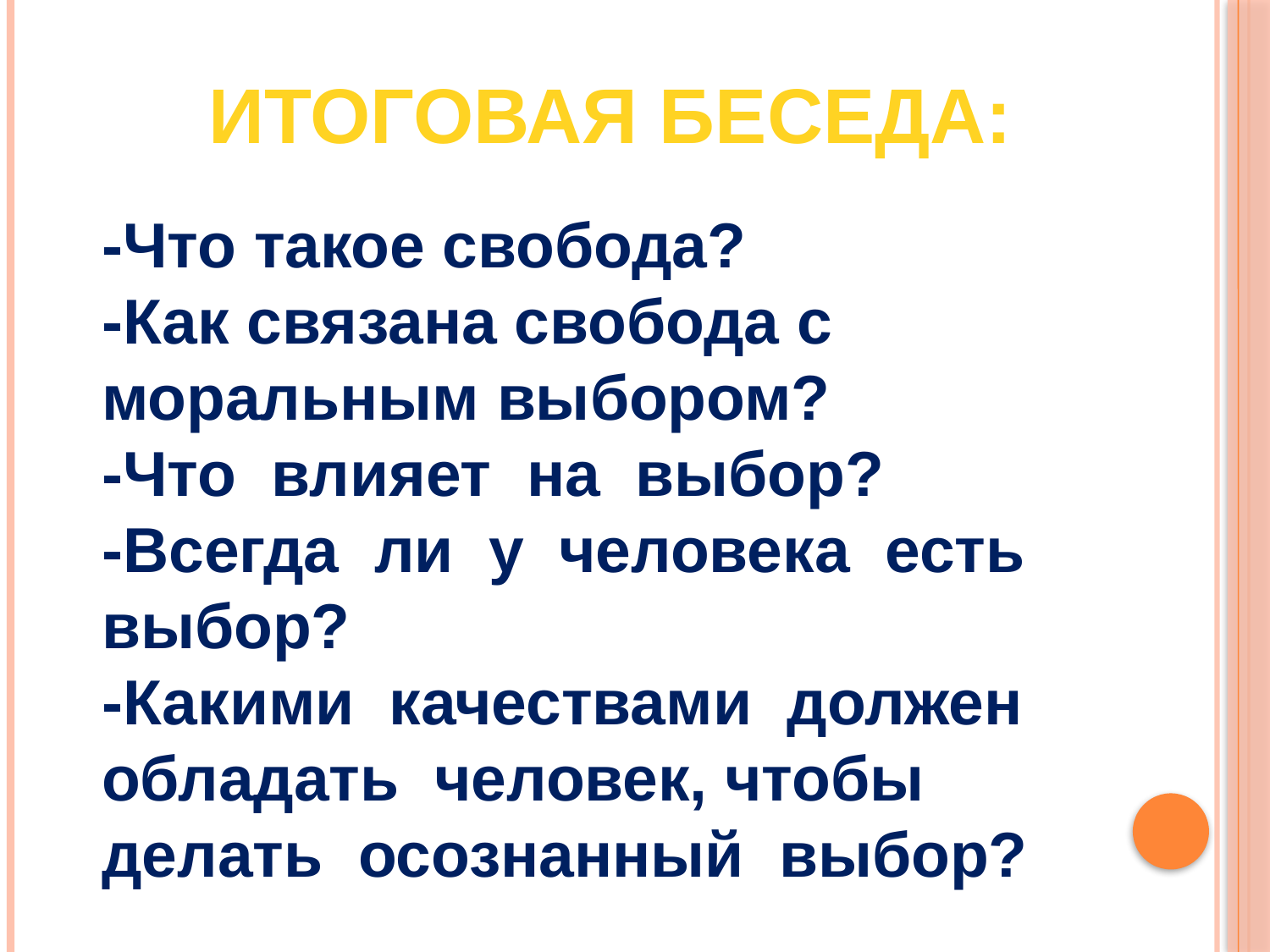

Итоговая беседа:
-Что такое свобода?
-Как связана свобода с моральным выбором?
-Что  влияет  на  выбор?
-Всегда  ли  у  человека  есть  выбор?
-Какими  качествами  должен  обладать  человек, чтобы  делать  осознанный  выбор?